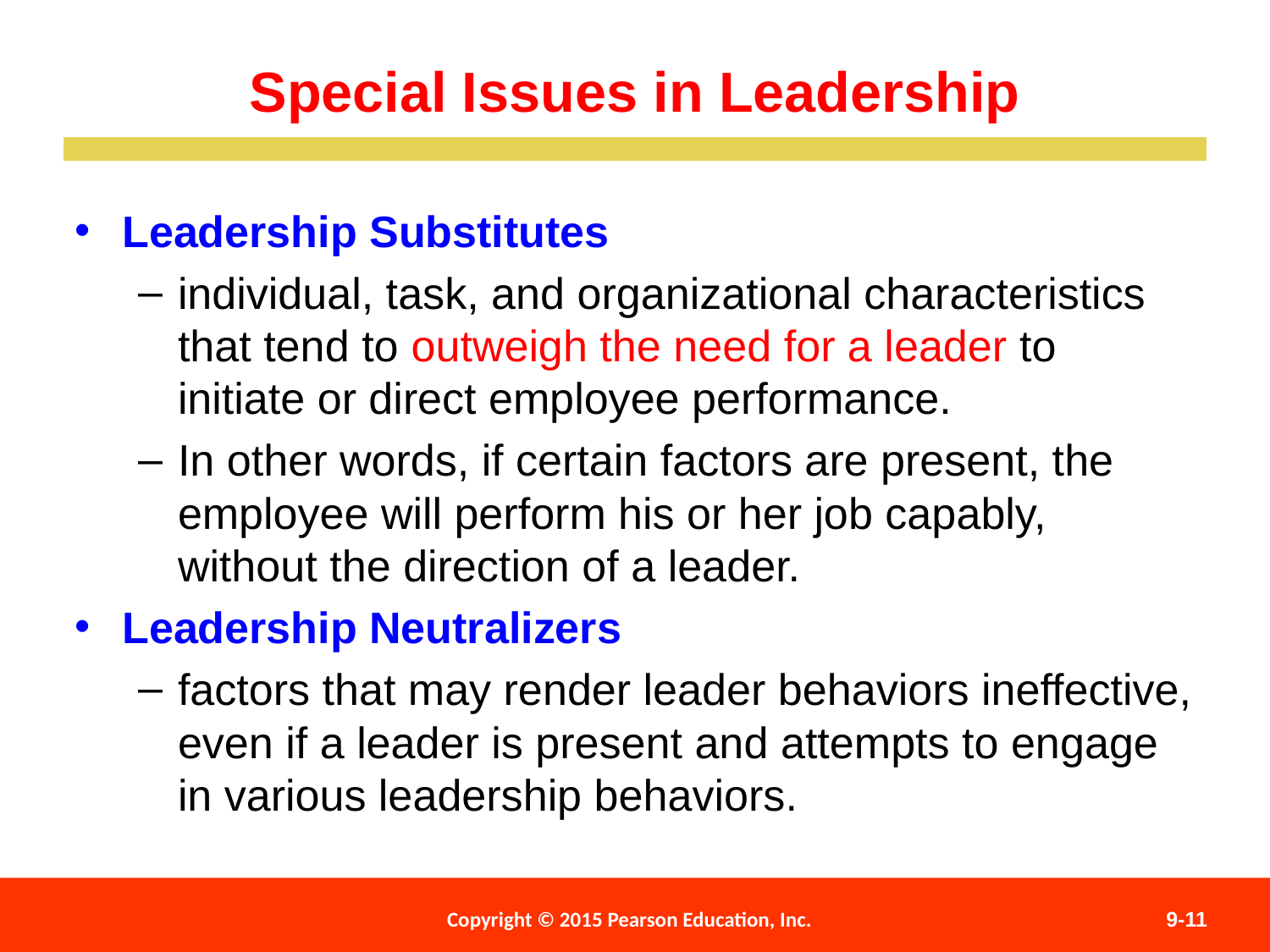

Special Issues in Leadership
Leadership Substitutes
individual, task, and organizational characteristics that tend to outweigh the need for a leader to initiate or direct employee performance.
In other words, if certain factors are present, the employee will perform his or her job capably, without the direction of a leader.
Leadership Neutralizers
factors that may render leader behaviors ineffective, even if a leader is present and attempts to engage in various leadership behaviors.